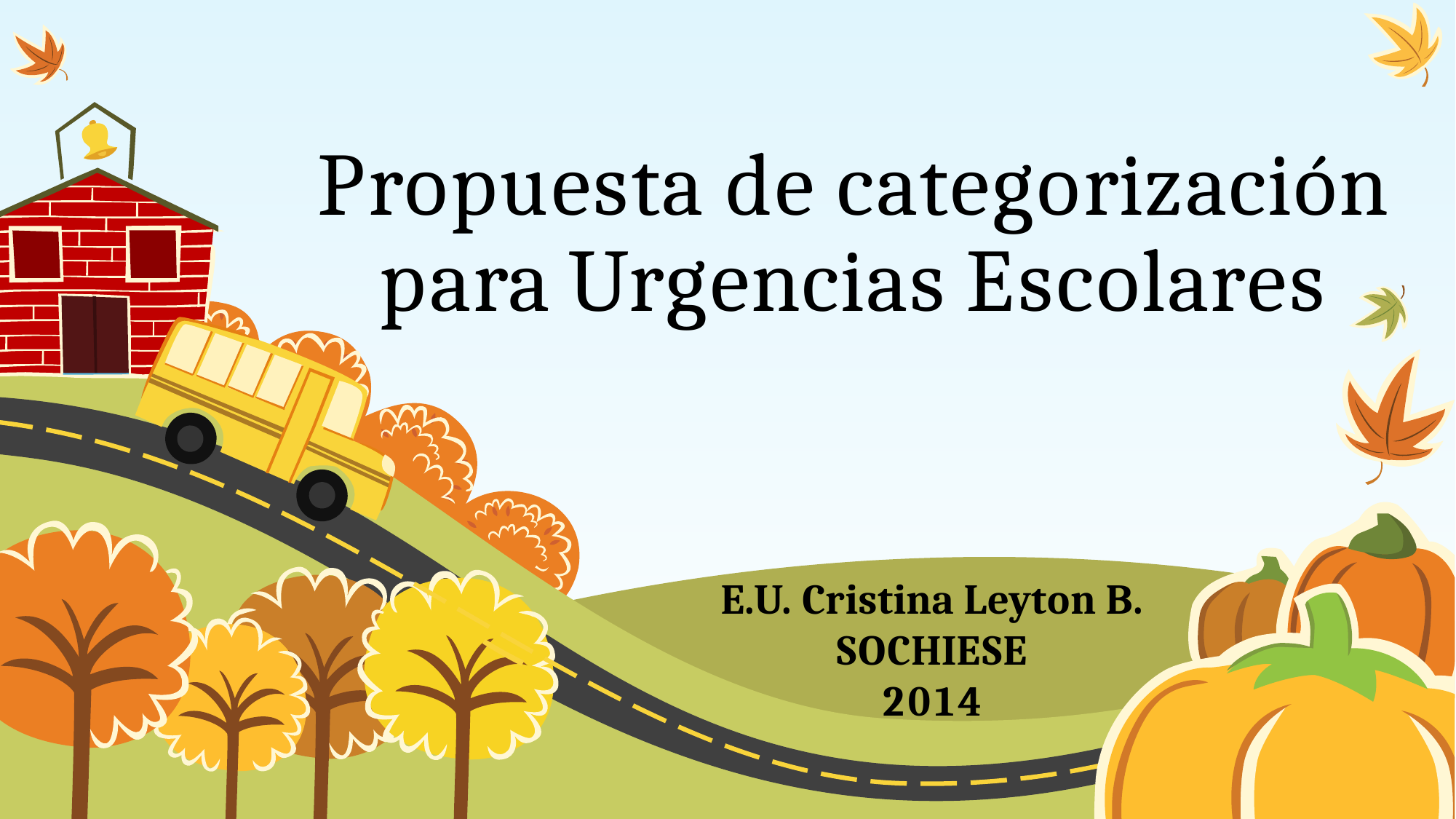

# Propuesta de categorización para Urgencias Escolares
E.U. Cristina Leyton B.
SOCHIESE
2014